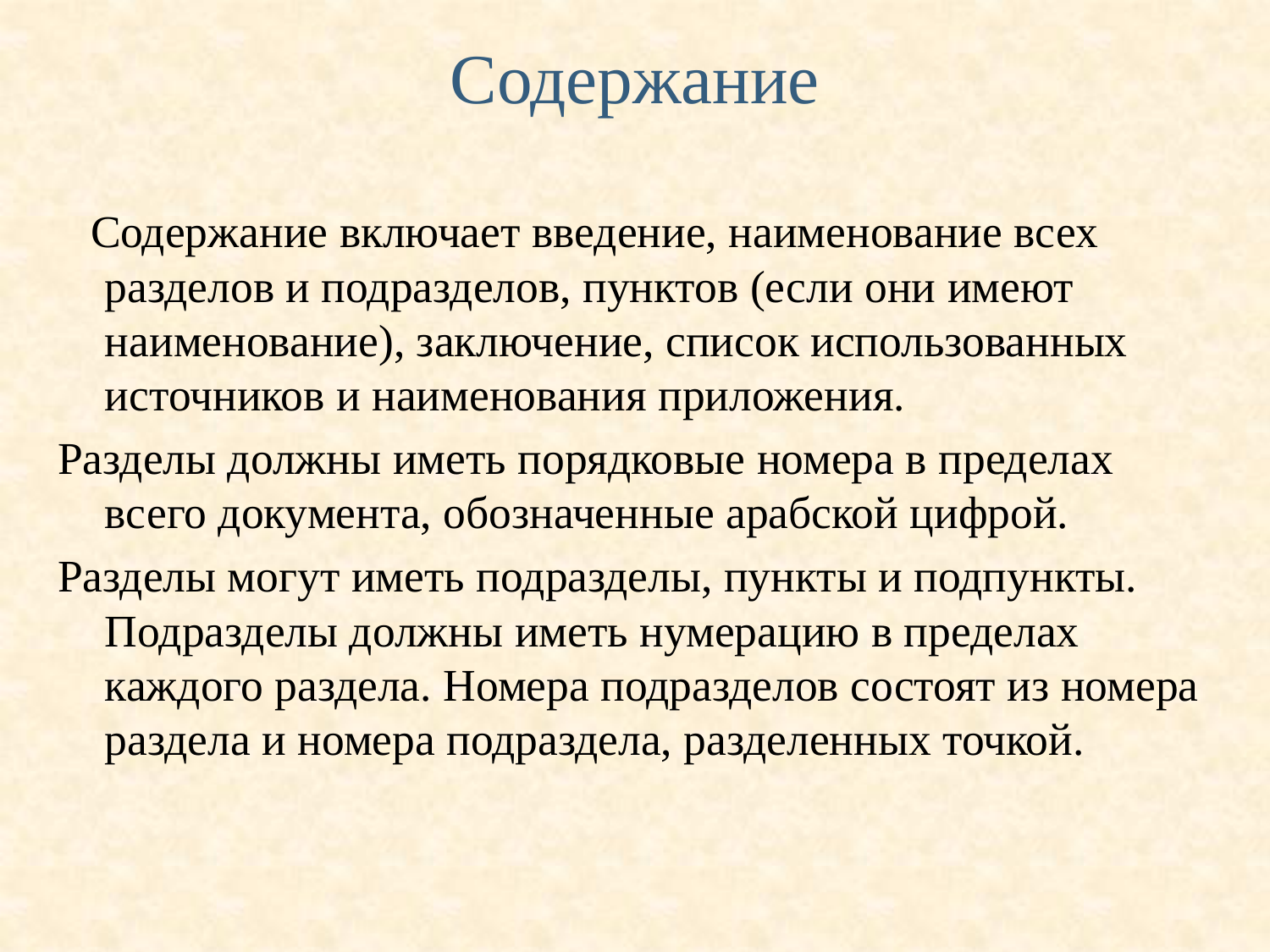

# Содержание
    Содержание включает введение, наименование всех разделов и подразделов, пунктов (если они имеют наименование), заключение, список использованных источников и наименования приложения.
Разделы должны иметь порядковые номера в пределах всего документа, обозначенные арабской цифрой.
Разделы могут иметь подразделы, пункты и подпункты. Подразделы должны иметь нумерацию в пределах каждого раздела. Номера подразделов состоят из номера раздела и номера подраздела, разделенных точкой.